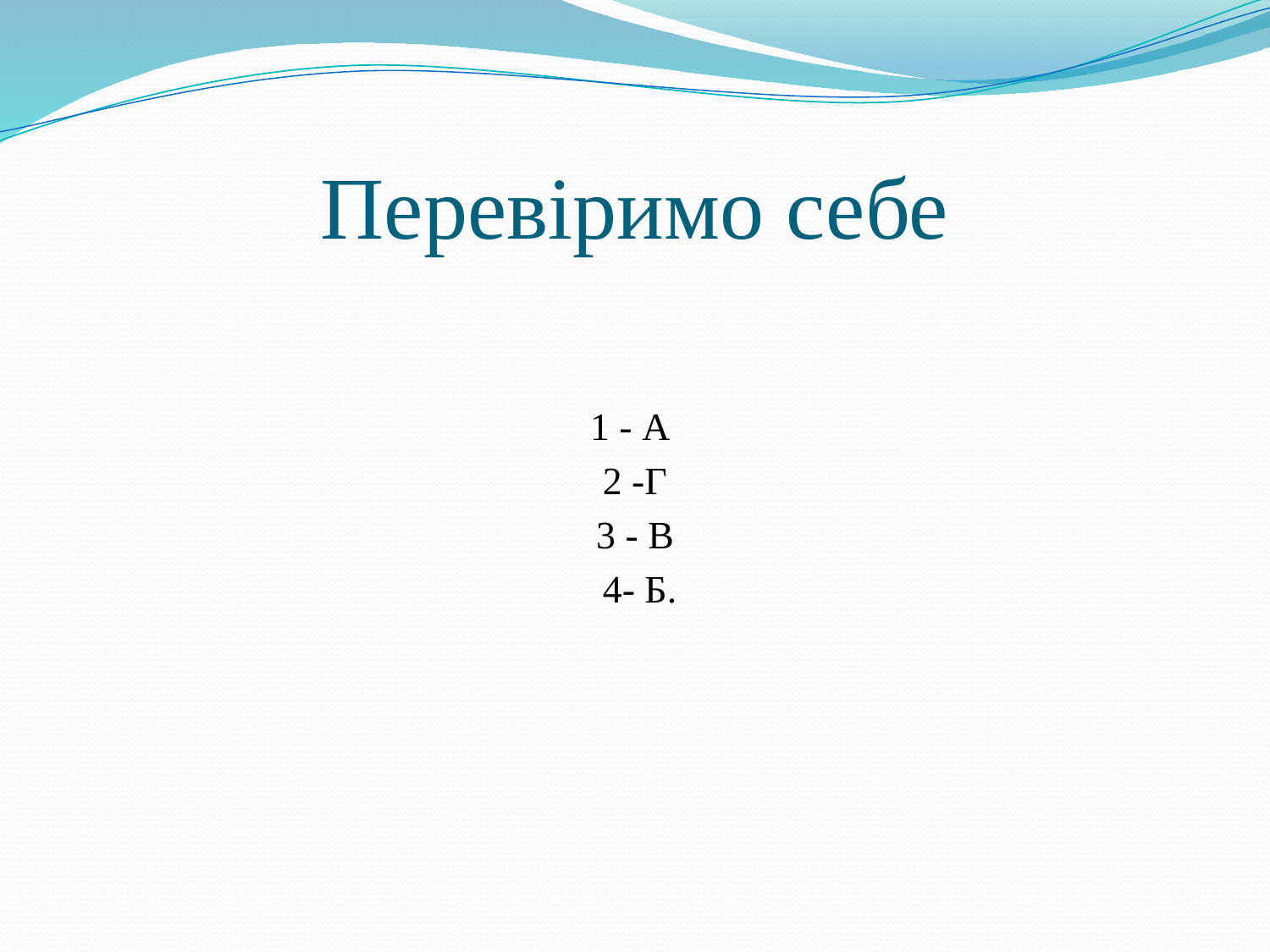

# Перевіримо себе

1 - А
2 -Г
3 - В
 4- Б.